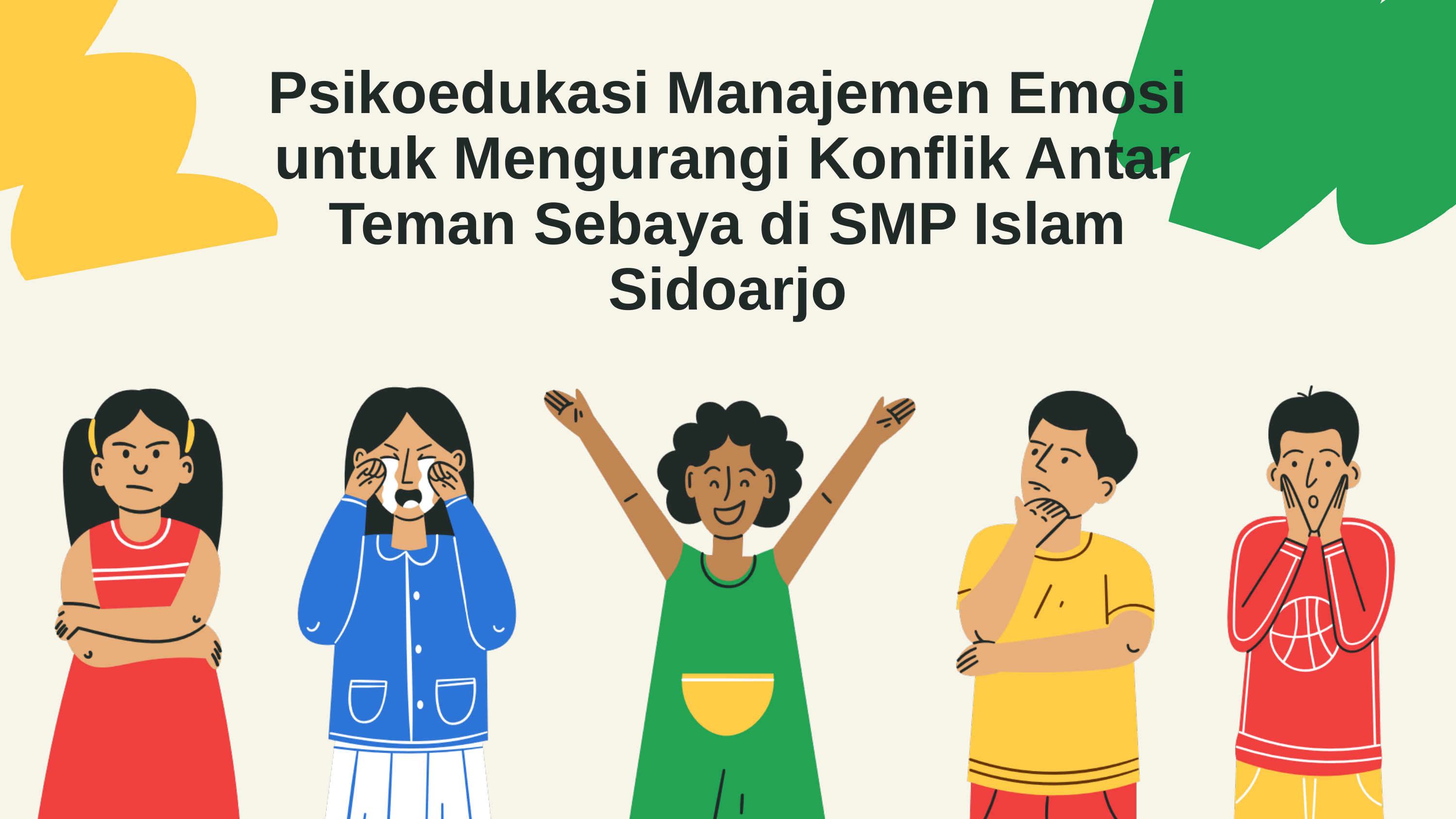

Psikoedukasi Manajemen Emosi untuk Mengurangi Konflik Antar Teman Sebaya di SMP Islam Sidoarjo